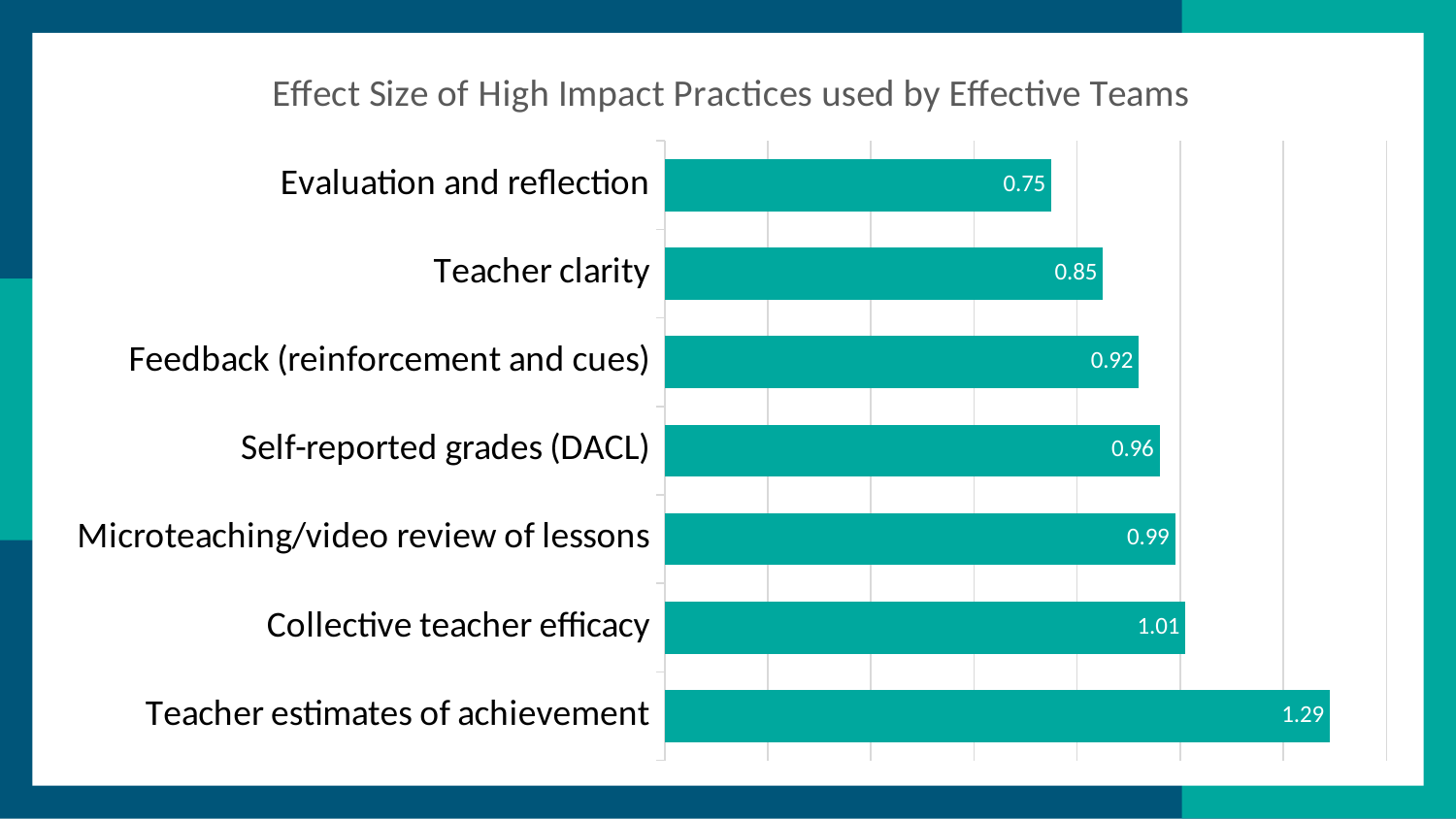

### Chart:

| Category | Effect Size of High Impact Practices used by Effective Teams |
|---|---|
| Evaluation and reflection | 0.75 |
| Teacher clarity | 0.85 |
| Feedback (reinforcement and cues) | 0.92 |
| Self-reported grades (DACL) | 0.96 |
| Microteaching/video review of lessons | 0.99 |
| Collective teacher efficacy | 1.01 |
| Teacher estimates of achievement | 1.29 |
# Effect Size of High Impact Practices used by Effective Teams